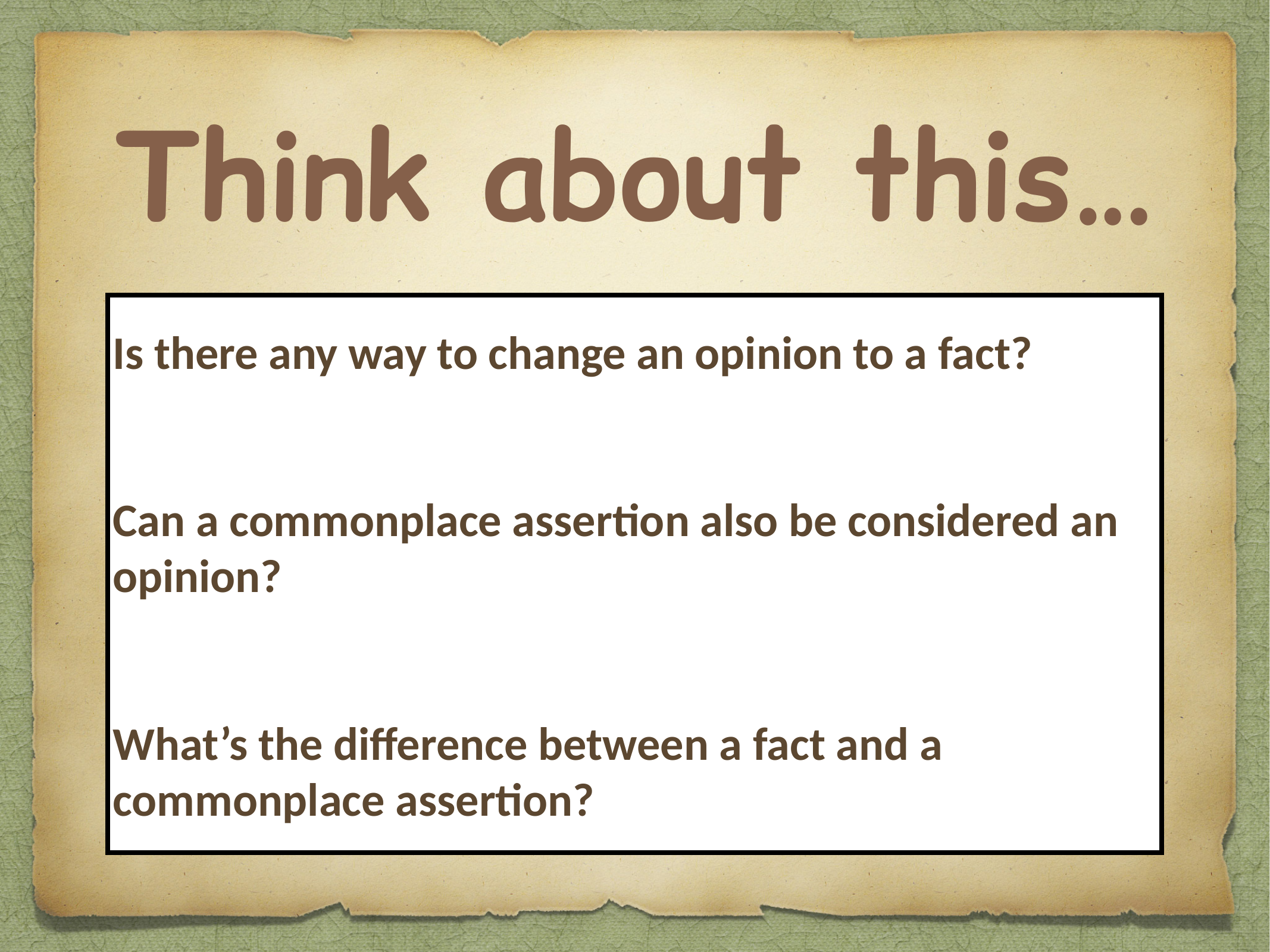

# Think about this…
Is there any way to change an opinion to a fact?

Can a commonplace assertion also be considered an opinion?

What’s the difference between a fact and a commonplace assertion?